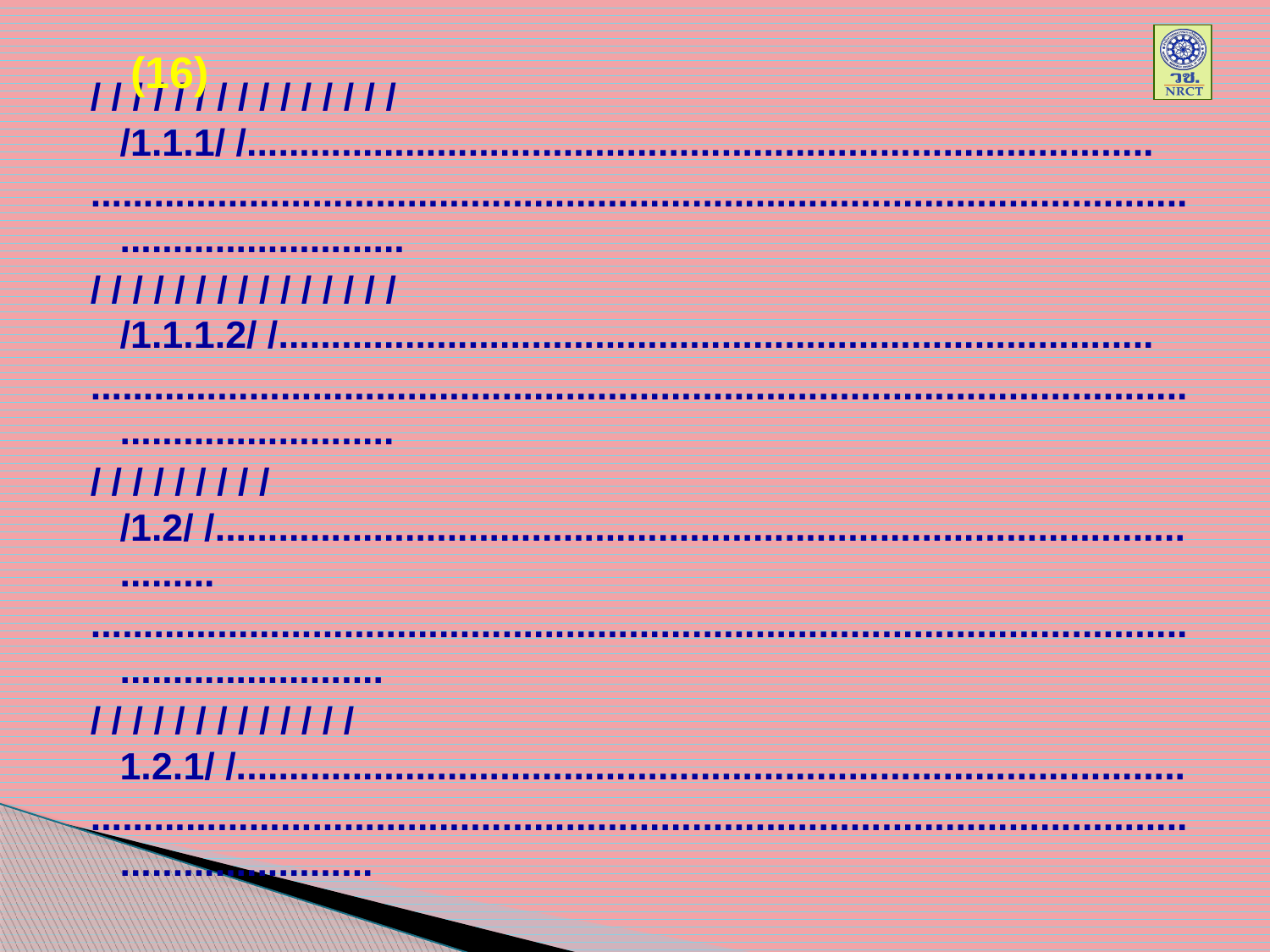

(16)
/ / / / / / / / / / / / / / / /1.1.1/ /......................................................................................
...................................................................................................................................
/ / / / / / / / / / / / / / / /1.1.1.2/ /...................................................................................
..................................................................................................................................
/ / / / / / / / / /1.2/ /.....................................................................................................
.................................................................................................................................
/ / / / / / / / / / / / / 1.2.1/ /..........................................................................................
................................................................................................................................